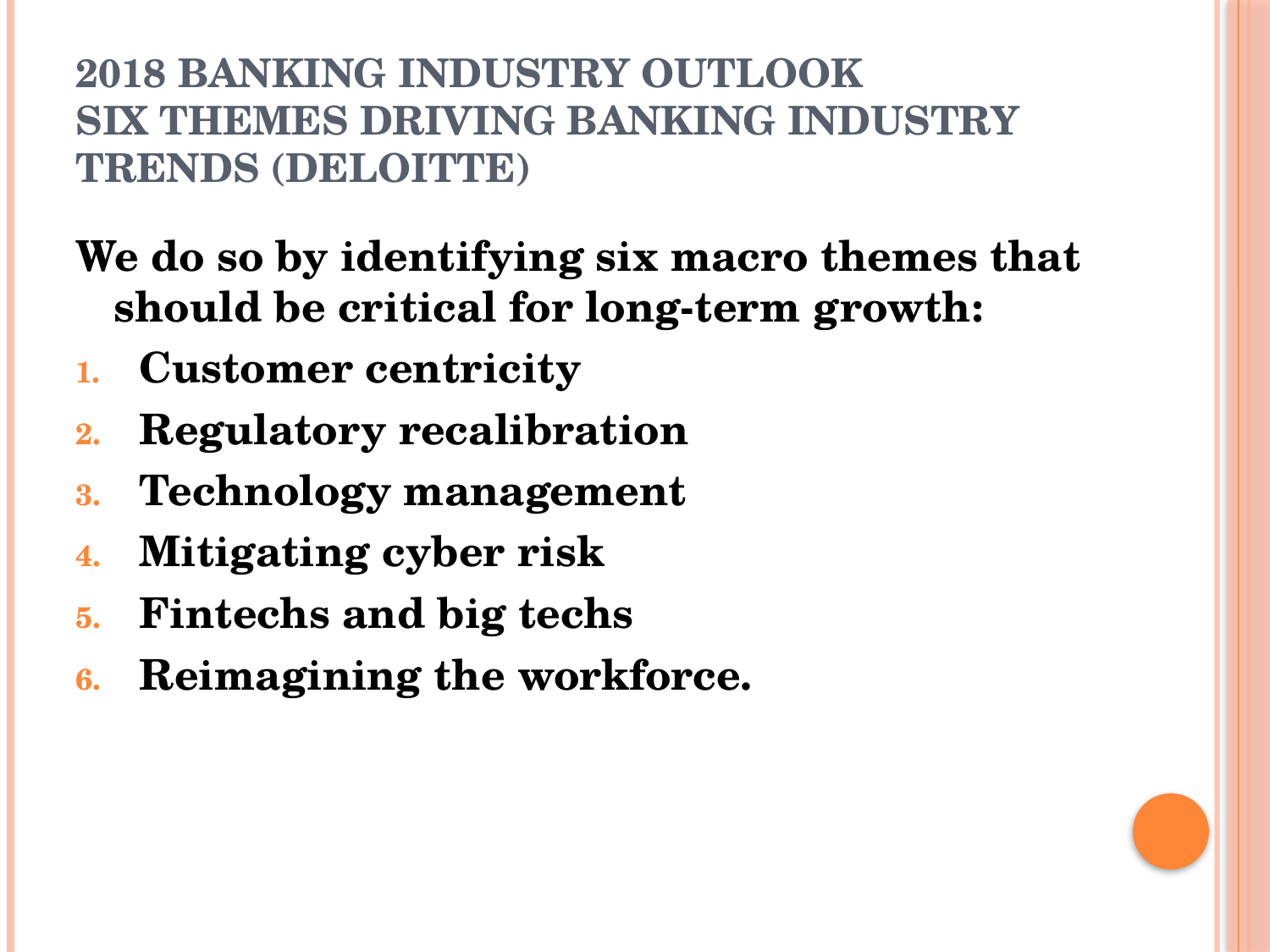

# 2018 Banking Industry Outlook Six themes driving banking industry trends (Deloitte)
We do so by identifying six macro themes that should be critical for long-term growth:
Customer centricity
Regulatory recalibration
Technology management
Mitigating cyber risk
Fintechs and big techs
Reimagining the workforce.